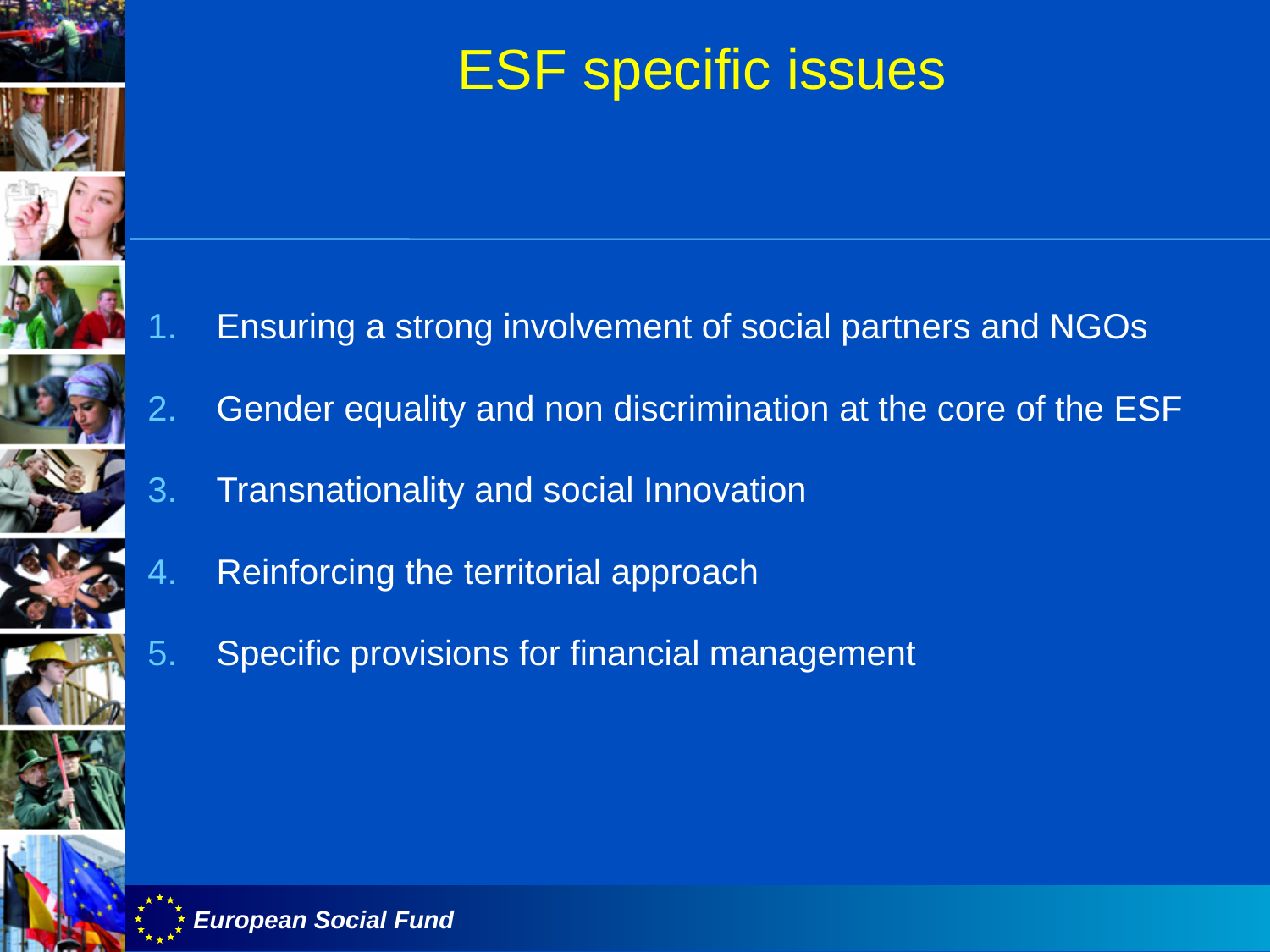

# ESF specific issues

Ensuring a strong involvement of social partners and NGOs

Gender equality and non discrimination at the core of the ESF

Transnationality and social Innovation

Reinforcing the territorial approach

Specific provisions for financial management